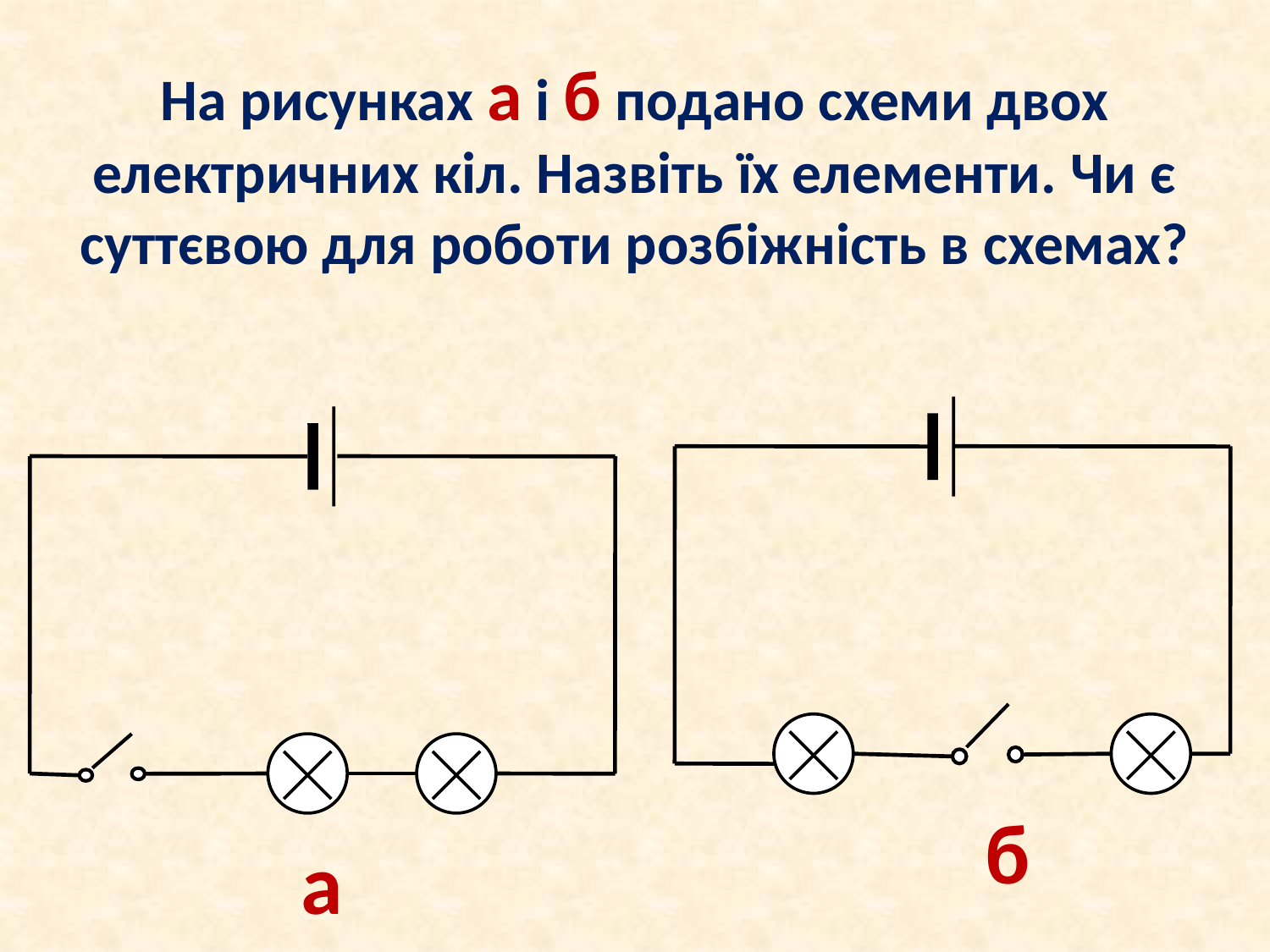

# На рисунках а і б подано схеми двох електричних кіл. Назвіть їх елементи. Чи є суттєвою для роботи розбіжність в схемах?

б
а